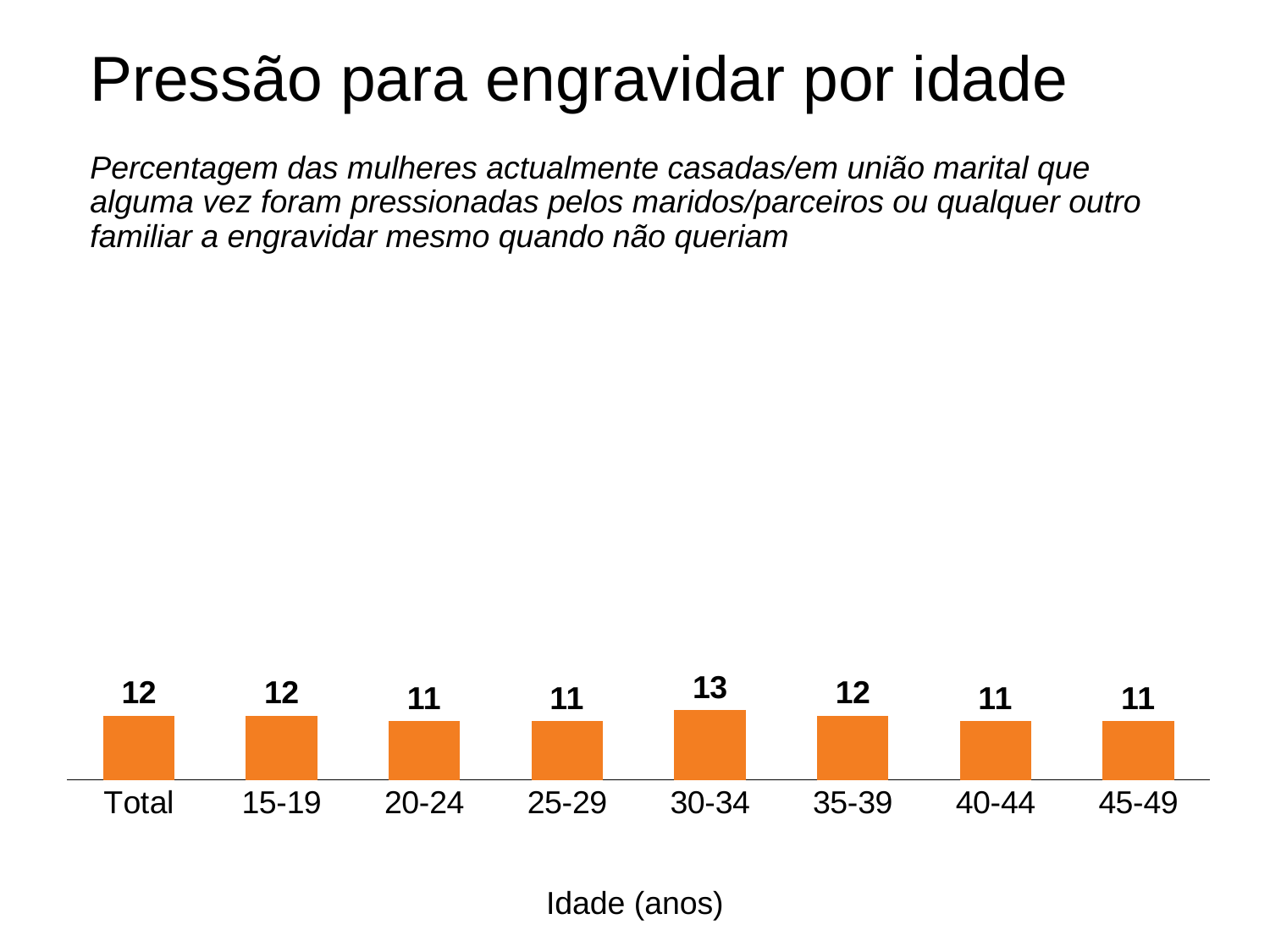

Pressão para engravidar por idade
Percentagem das mulheres actualmente casadas/em união marital que alguma vez foram pressionadas pelos maridos/parceiros ou qualquer outro familiar a engravidar mesmo quando não queriam

### Chart

| Category | Women |
|---|---|
| Total | 12.0 |
| 15-19 | 12.0 |
| 20-24 | 11.0 |
| 25-29 | 11.0 |
| 30-34 | 13.0 |
| 35-39 | 12.0 |
| 40-44 | 11.0 |
| 45-49 | 11.0 |
Idade (anos)